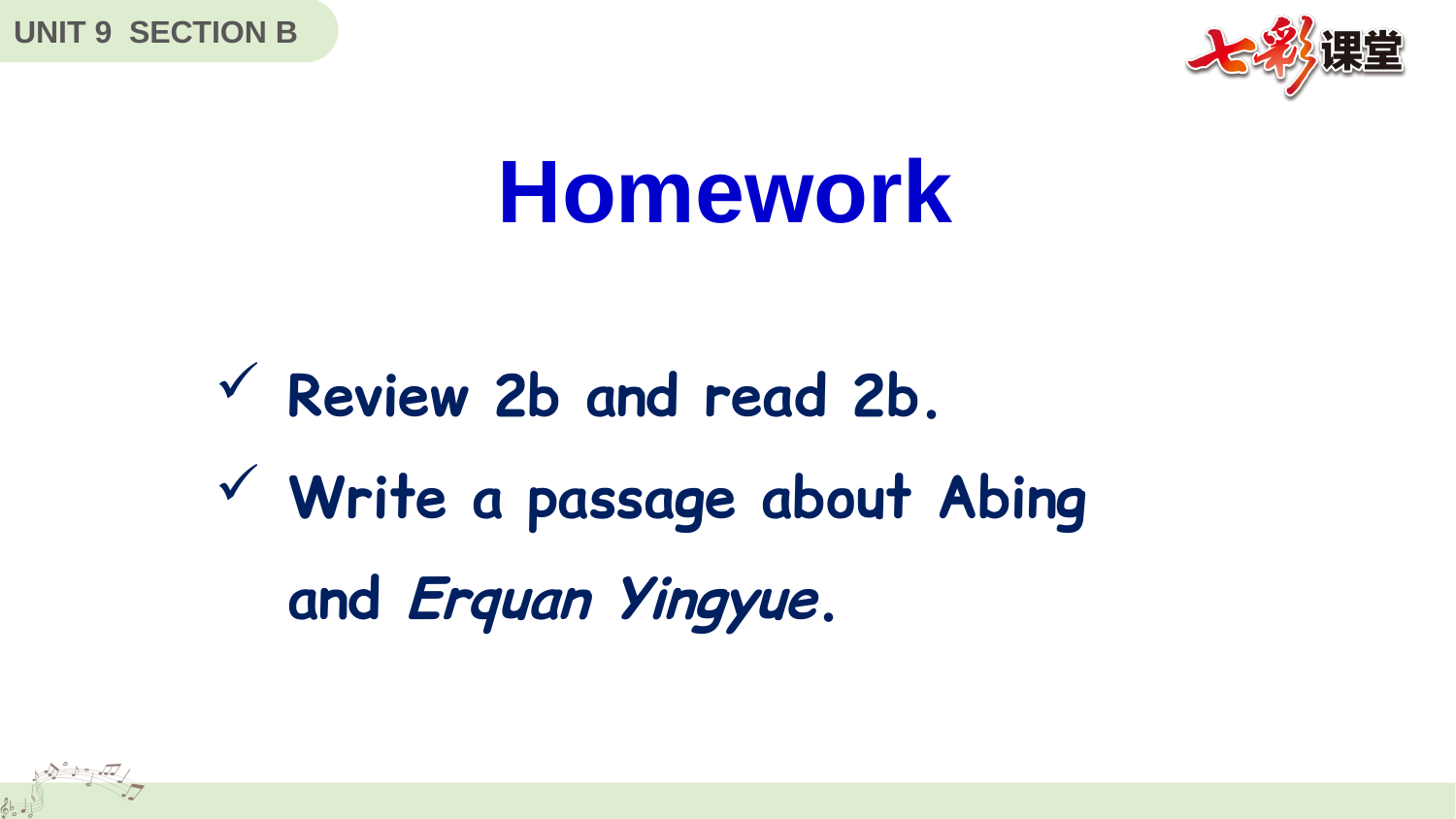

Homework
Review 2b and read 2b.
Write a passage about Abing and Erquan Yingyue.